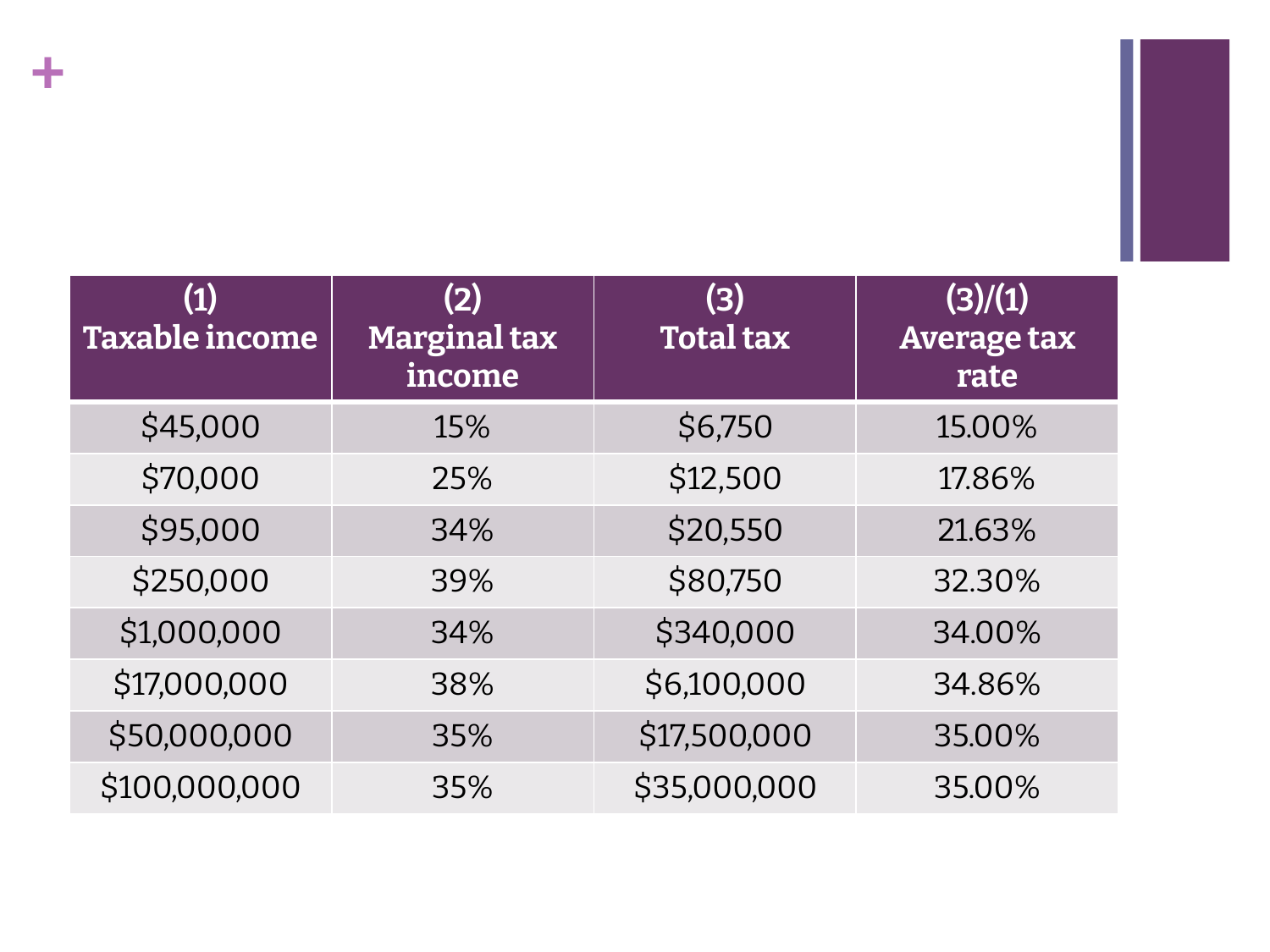

#
| (1) Taxable income | (2) Marginal tax income | (3) Total tax | (3)/(1) Average tax rate |
| --- | --- | --- | --- |
| $45,000 | 15% | $6,750 | 15.00% |
| $70,000 | 25% | $12,500 | 17.86% |
| $95,000 | 34% | $20,550 | 21.63% |
| $250,000 | 39% | $80,750 | 32.30% |
| $1,000,000 | 34% | $340,000 | 34.00% |
| $17,000,000 | 38% | $6,100,000 | 34.86% |
| $50,000,000 | 35% | $17,500,000 | 35.00% |
| $100,000,000 | 35% | $35,000,000 | 35.00% |